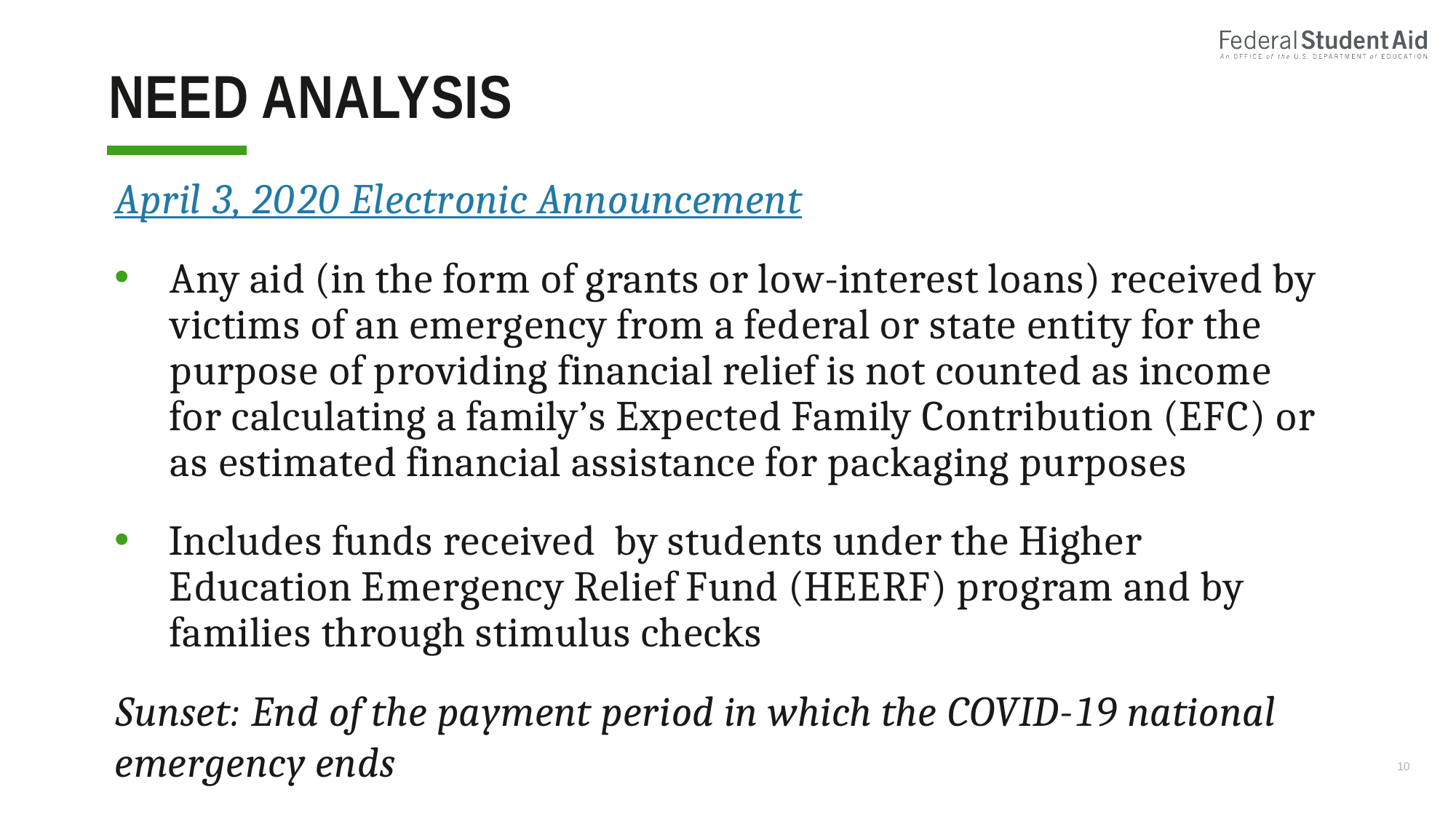

# Need analysis
April 3, 2020 Electronic Announcement
Any aid (in the form of grants or low-interest loans) received by victims of an emergency from a federal or state entity for the purpose of providing financial relief is not counted as income for calculating a family’s Expected Family Contribution (EFC) or as estimated financial assistance for packaging purposes
Includes funds received  by students under the Higher Education Emergency Relief Fund (HEERF) program and by families through stimulus checks
Sunset: End of the payment period in which the COVID-19 national emergency ends

10